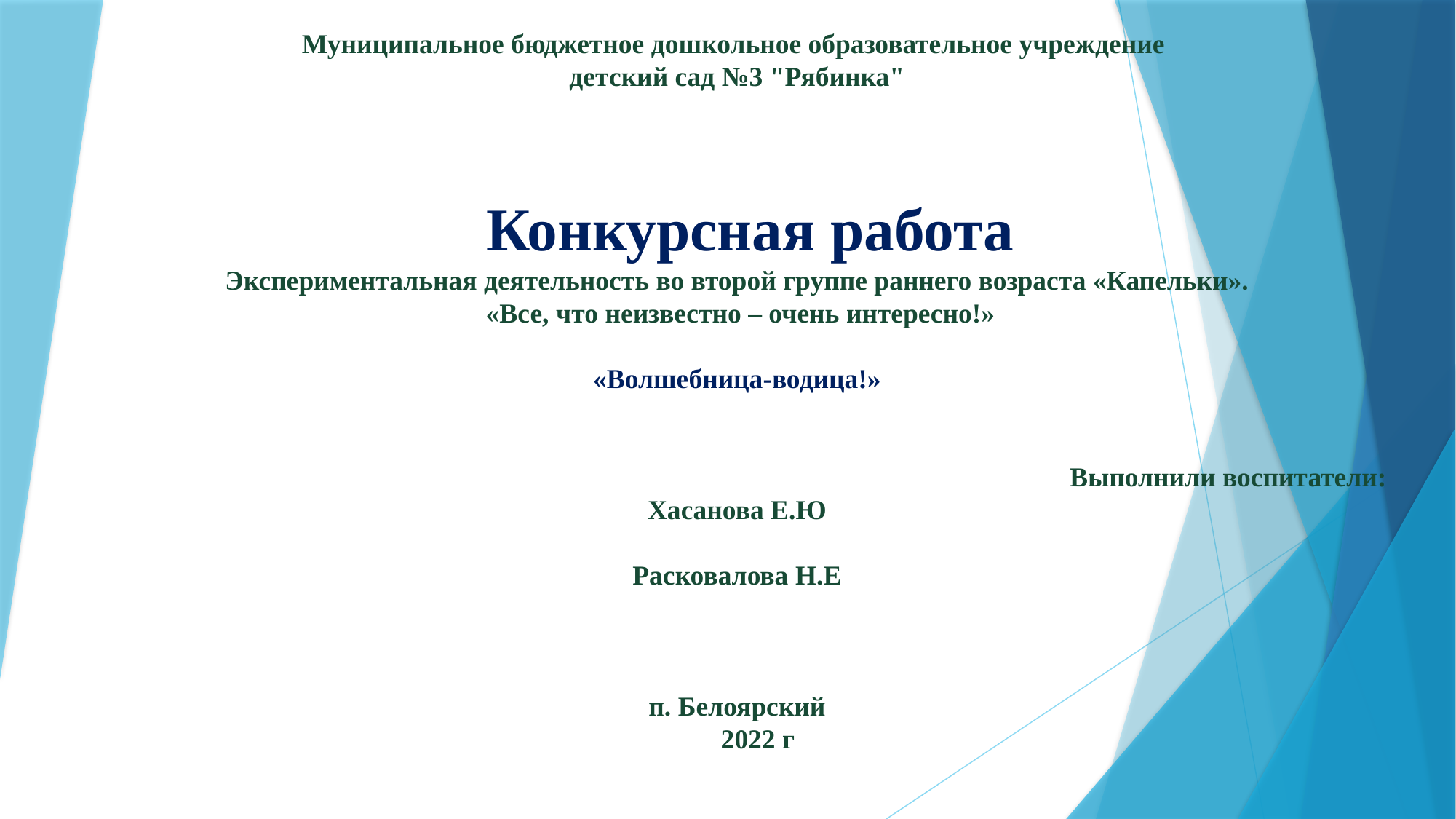

# Муниципальное бюджетное дошкольное образовательное учреждение детский сад №3 "Рябинка"       Конкурсная работа Экспериментальная деятельность во второй группе раннего возраста «Капельки». «Все, что неизвестно – очень интересно!»   «Волшебница-водица!»     Выполнили воспитатели: Хасанова Е.Ю Расковалова Н.Е       п. Белоярский 2022 г